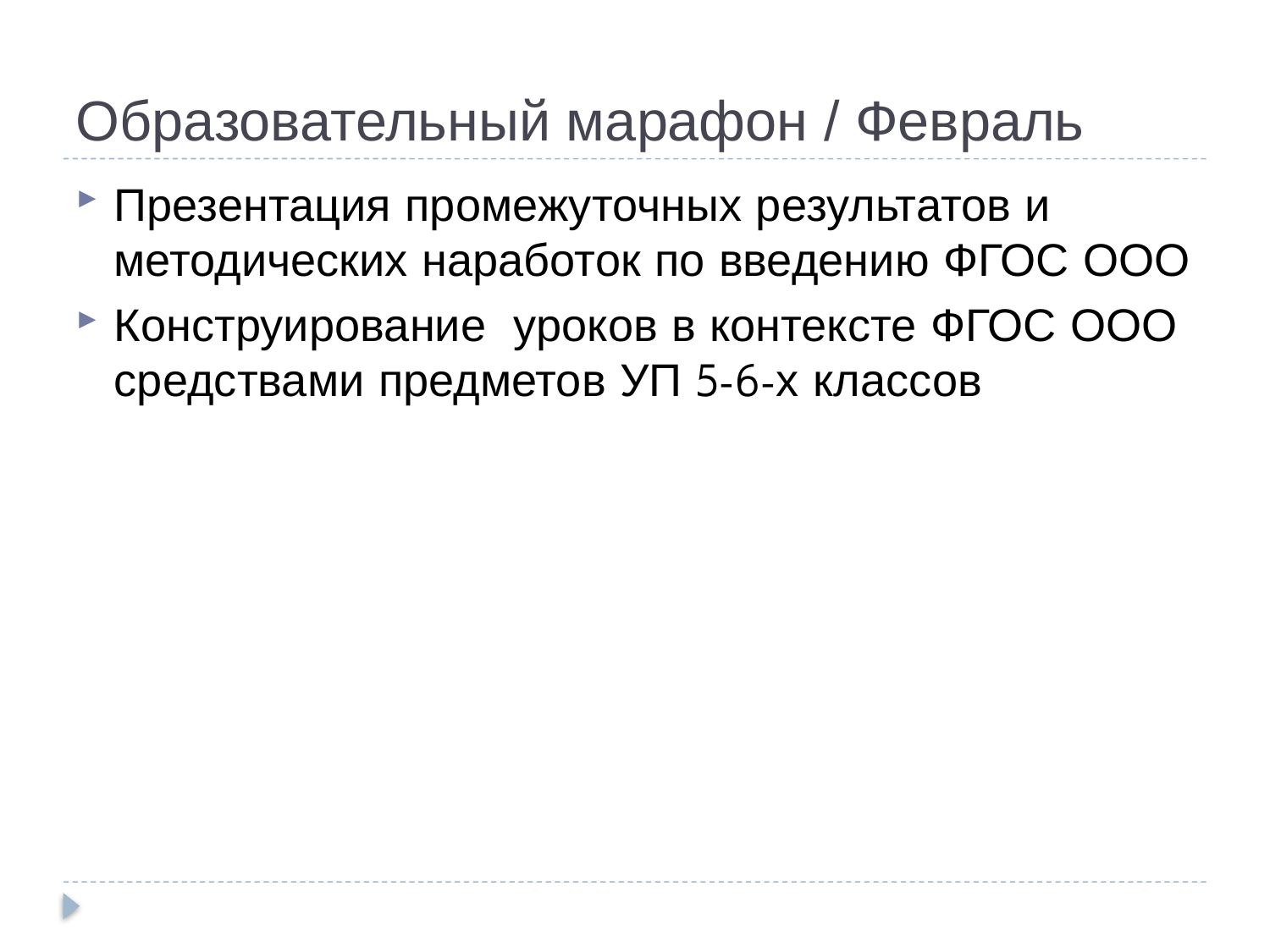

# Образовательный марафон / Февраль
Презентация промежуточных результатов и методических наработок по введению ФГОС ООО
Конструирование  уроков в контексте ФГОС ООО средствами предметов УП 5-6-х классов